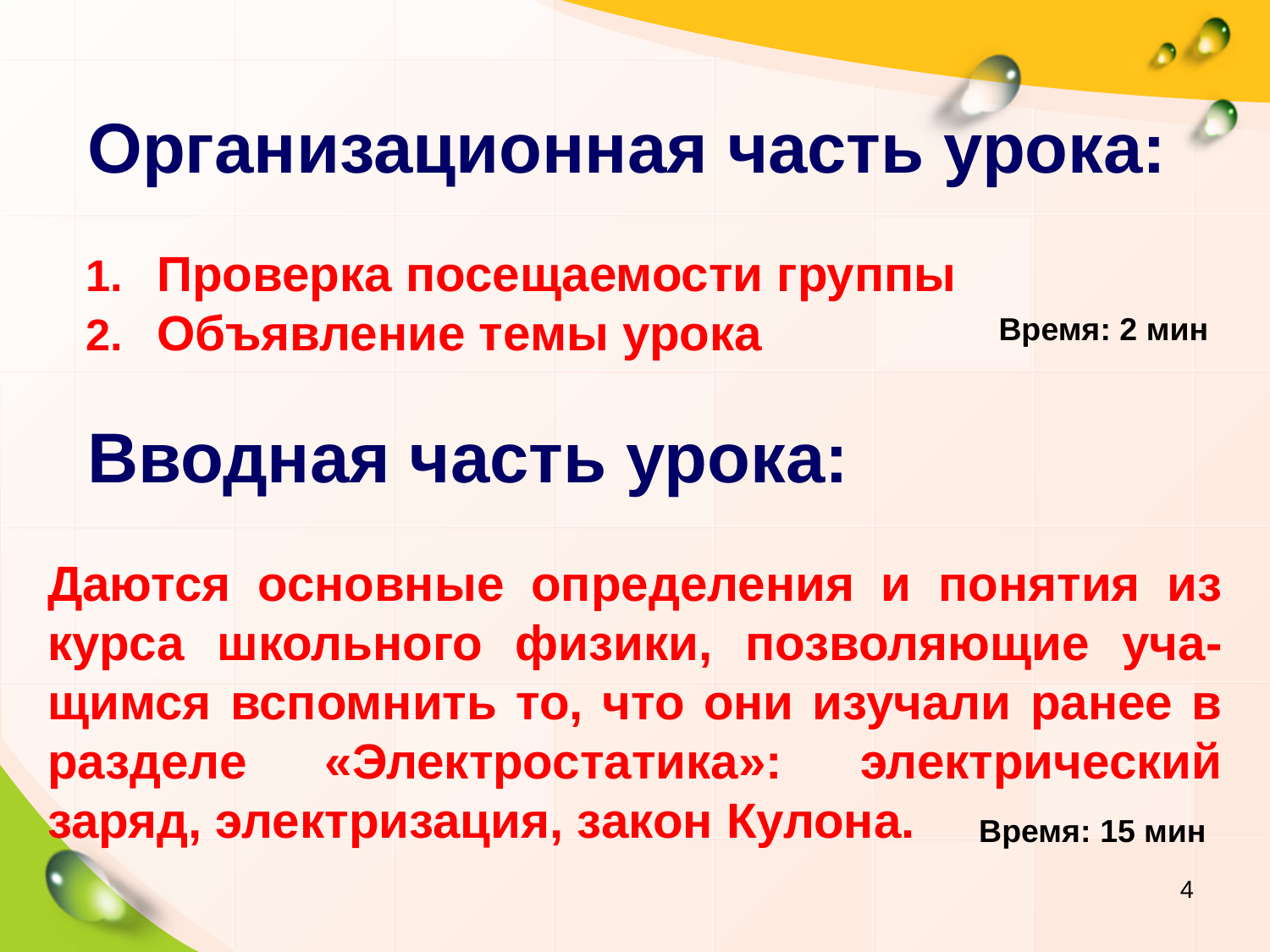

Организационная часть урока:
Проверка посещаемости группы
Объявление темы урока

Время: 2 мин
Вводная часть урока:
Даются основные определения и понятия из курса школьного физики, позволяющие уча-щимся вспомнить то, что они изучали ранее в разделе «Электростатика»: электрический заряд, электризация, закон Кулона.
Время: 15 мин
4